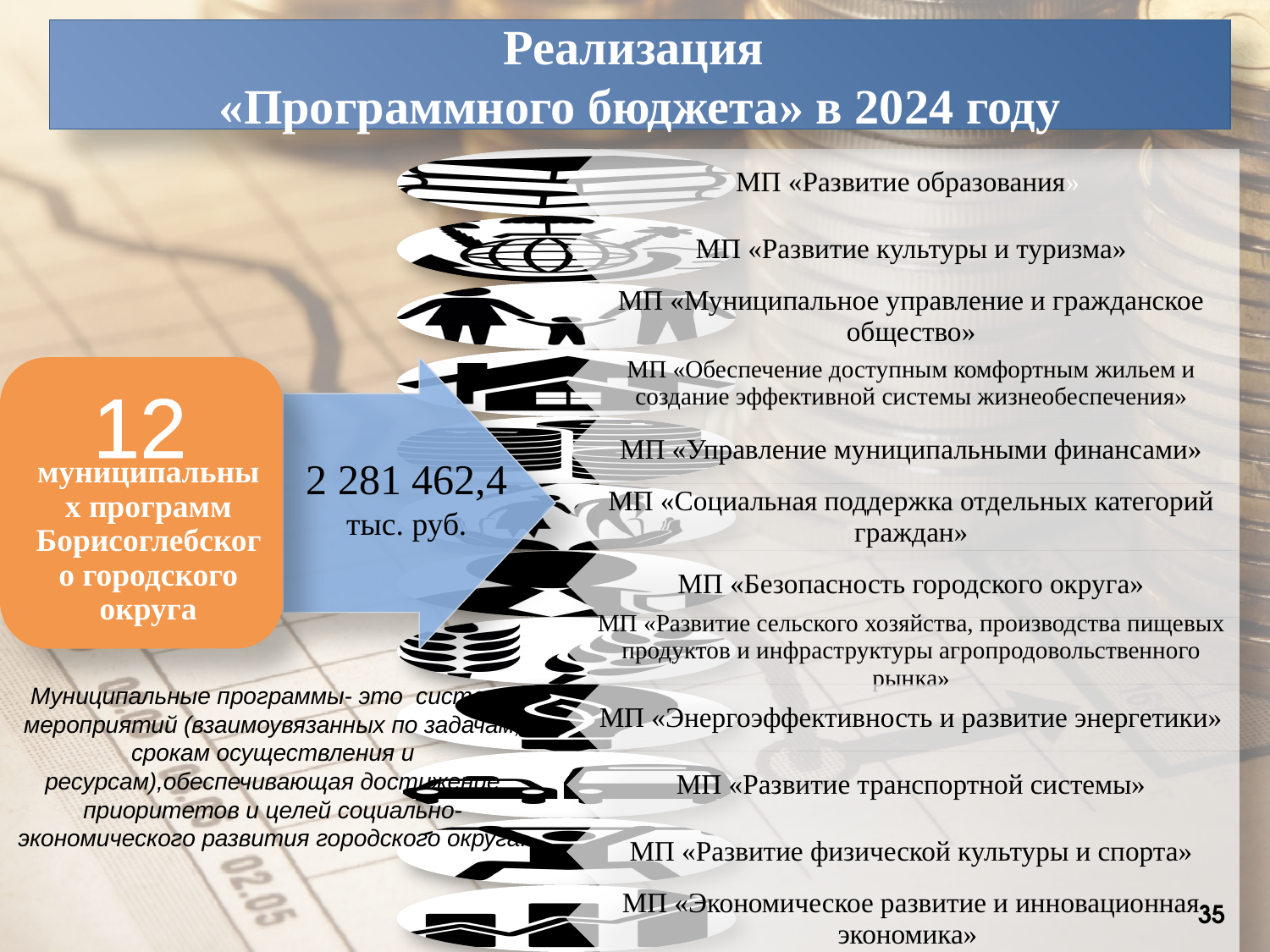

Реализация
«Программного бюджета» в 2024 году
МП «Развитие образования»
МП «Развитие культуры и туризма»
МП «Муниципальное управление и гражданское общество»
МП «Обеспечение доступным комфортным жильем и создание эффективной системы жизнеобеспечения»
МП «Управление муниципальными финансами»
МП «Социальная поддержка отдельных категорий граждан»
МП «Безопасность городского округа»
МП «Развитие сельского хозяйства, производства пищевых продуктов и инфраструктуры агропродовольственного рынка»
МП «Энергоэффективность и развитие энергетики»
МП «Развитие физической культуры и спорта»
МП «Развитие транспортной системы»

муниципальных программ Борисоглебского городского округа
12
2 281 462,4 тыс. руб.
Муниципальные программы- это  система мероприятий (взаимоувязанных по задачам, срокам осуществления и ресурсам),обеспечивающая достижение приоритетов и целей социально-экономического развития городского округа.
35